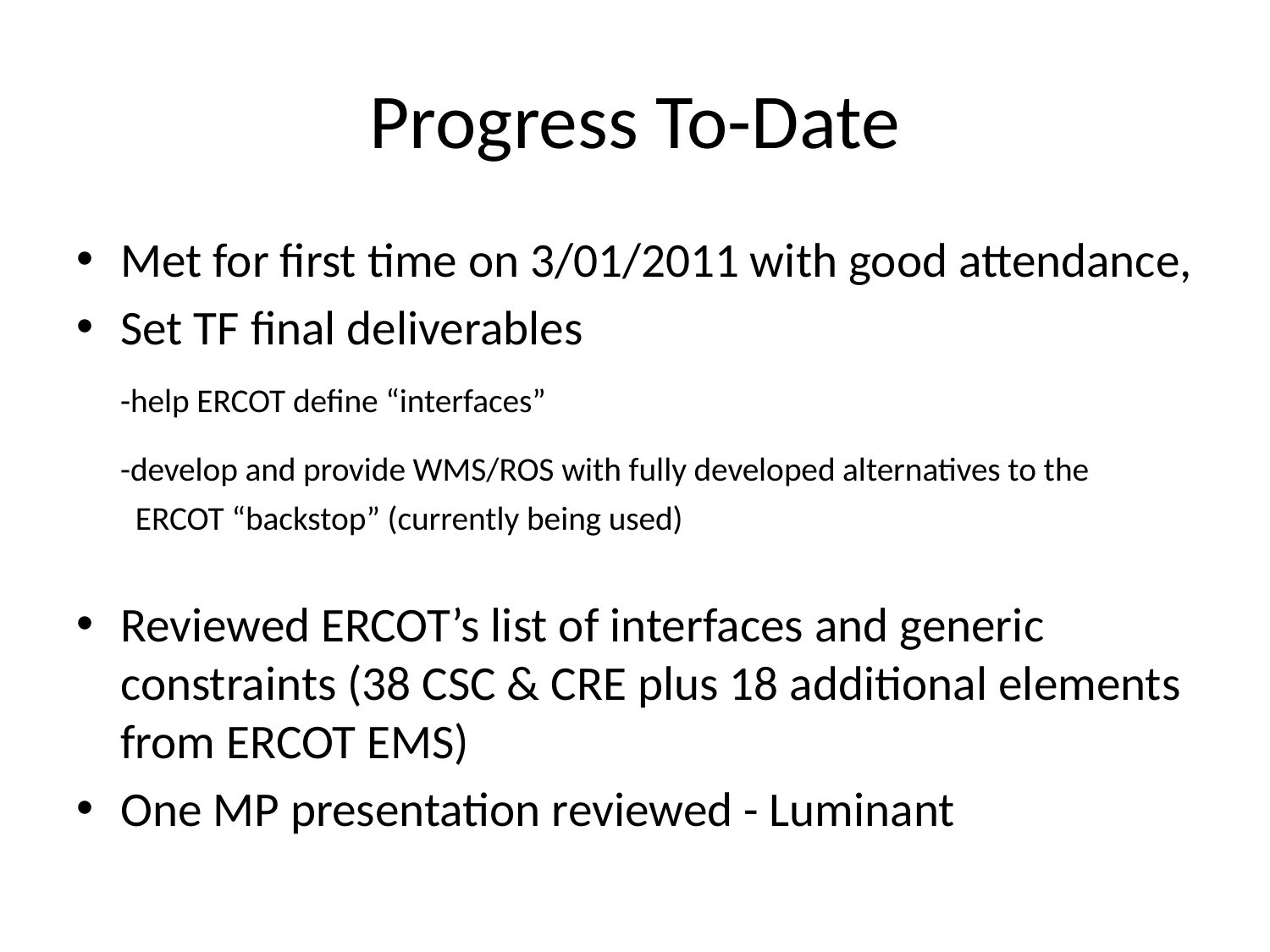

# Progress To-Date
Met for first time on 3/01/2011 with good attendance,
Set TF final deliverables
    -help ERCOT define “interfaces”
    -develop and provide WMS/ROS with fully developed alternatives to the
        ERCOT “backstop” (currently being used)

Reviewed ERCOT’s list of interfaces and generic constraints (38 CSC & CRE plus 18 additional elements from ERCOT EMS)
One MP presentation reviewed - Luminant